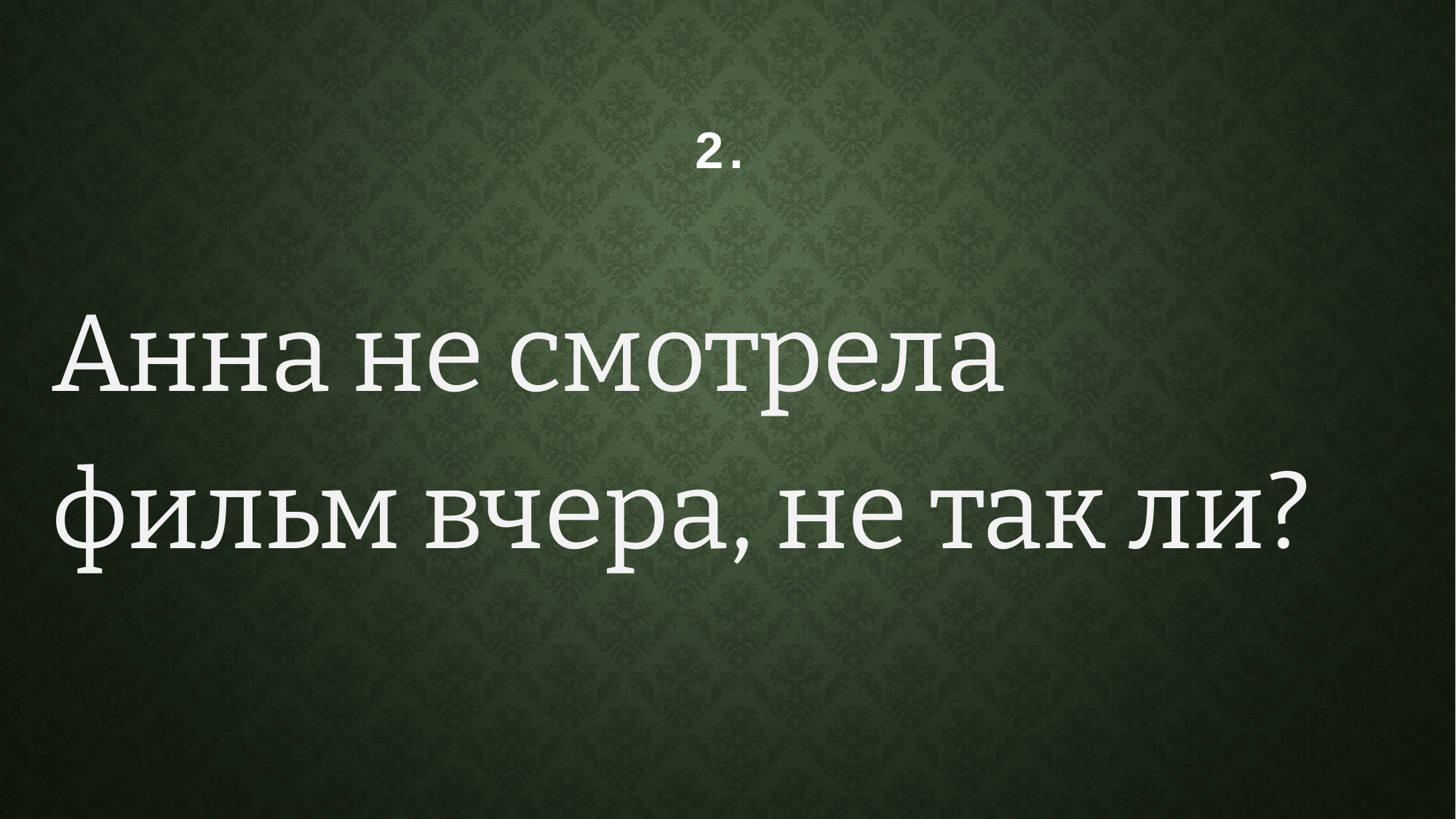

# 2.
Анна не смотрела фильм вчера, не так ли?